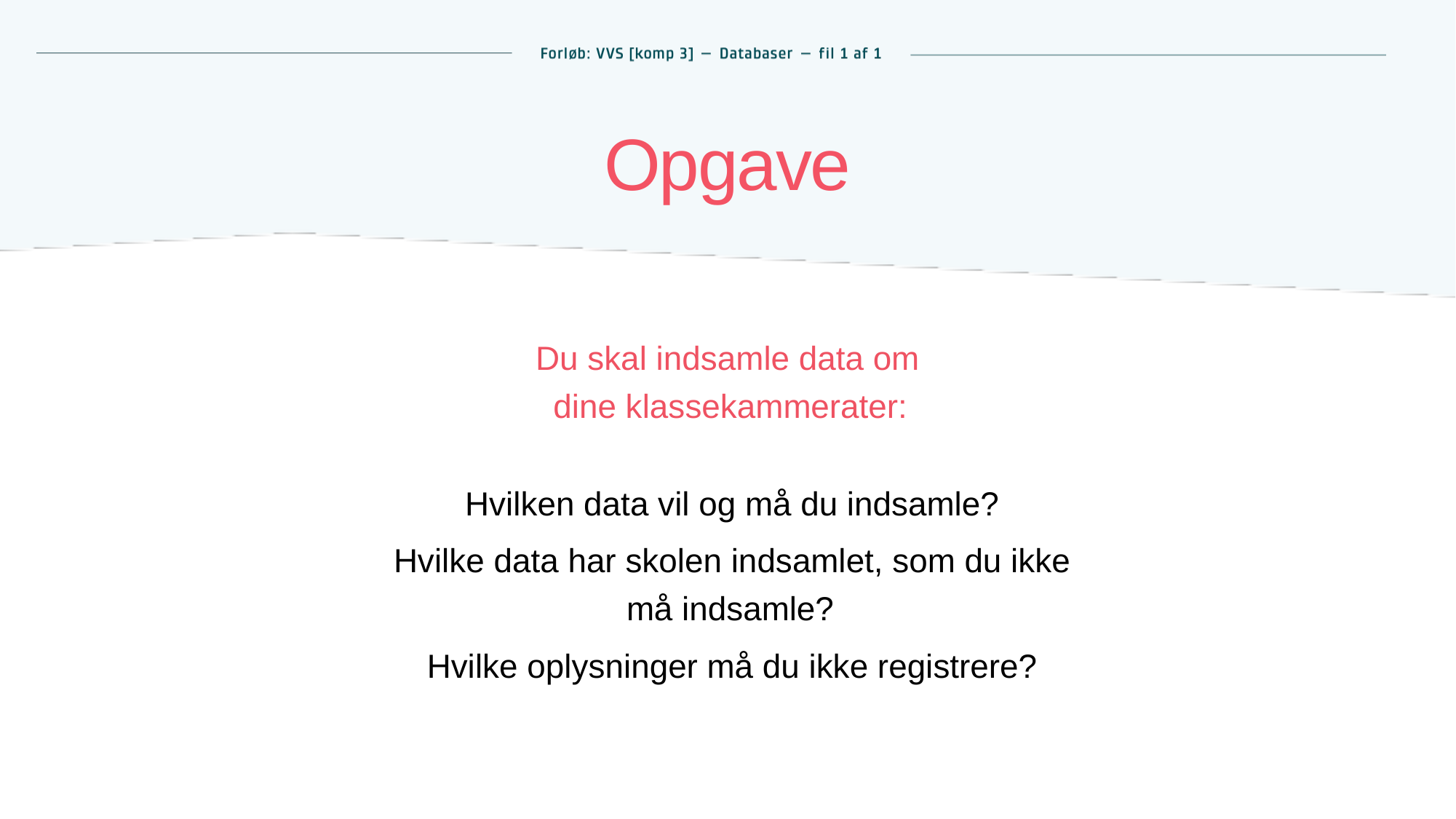

# Opgave
Du skal indsamle data om
dine klassekammerater:
Hvilken data vil og må du indsamle?
Hvilke data har skolen indsamlet, som du ikke må indsamle?
Hvilke oplysninger må du ikke registrere?
6